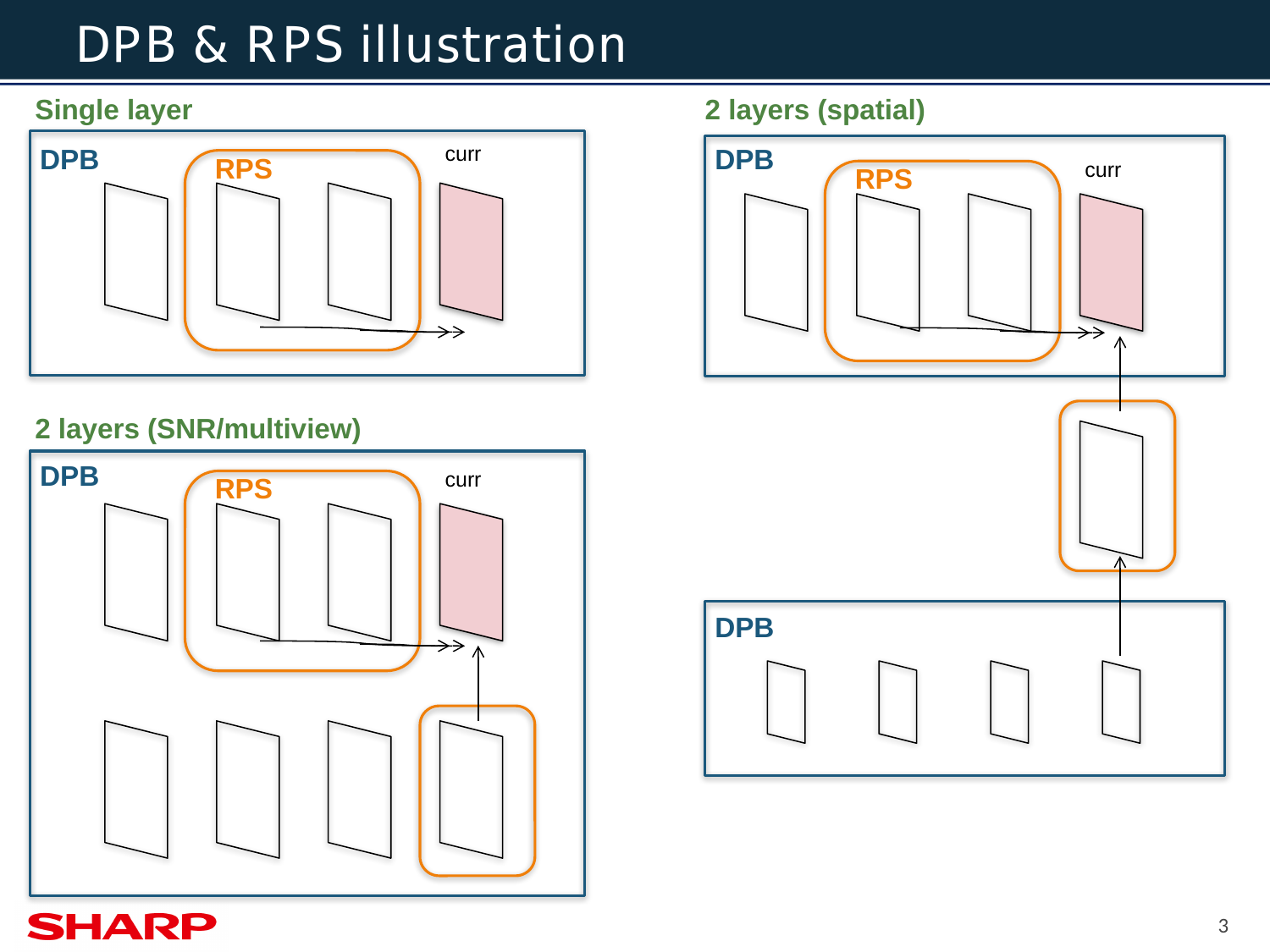

# DPB & RPS illustration
Single layer
2 layers (spatial)

curr
DPB

DPB
RPS

curr
RPS

2 layers (SNR/multiview)

DPB

curr
RPS

DPB

3